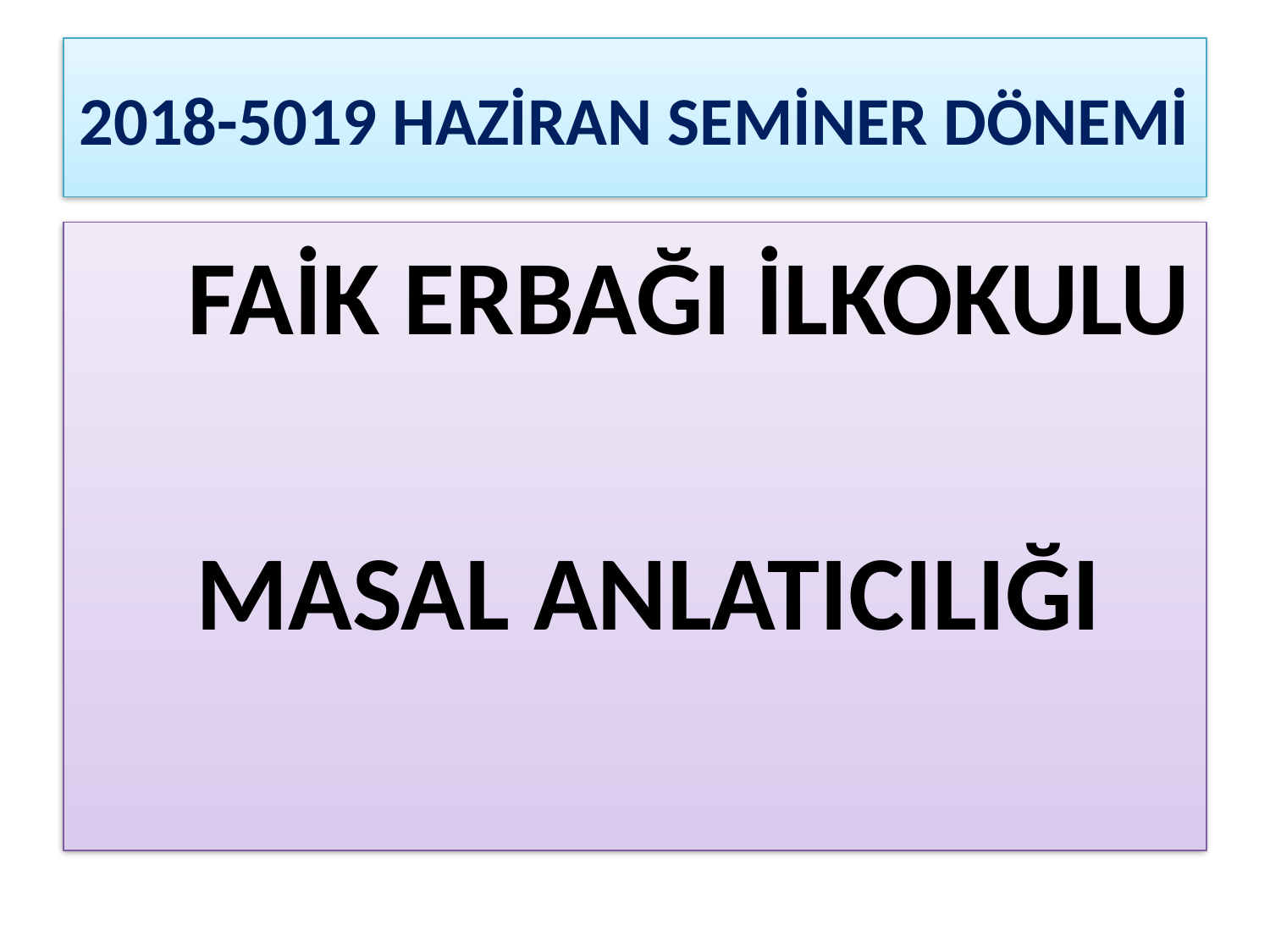

# 2018-5019 HAZİRAN SEMİNER DÖNEMİ
       FAİK ERBAĞI İLKOKULU

     MASAL ANLATICILIĞI